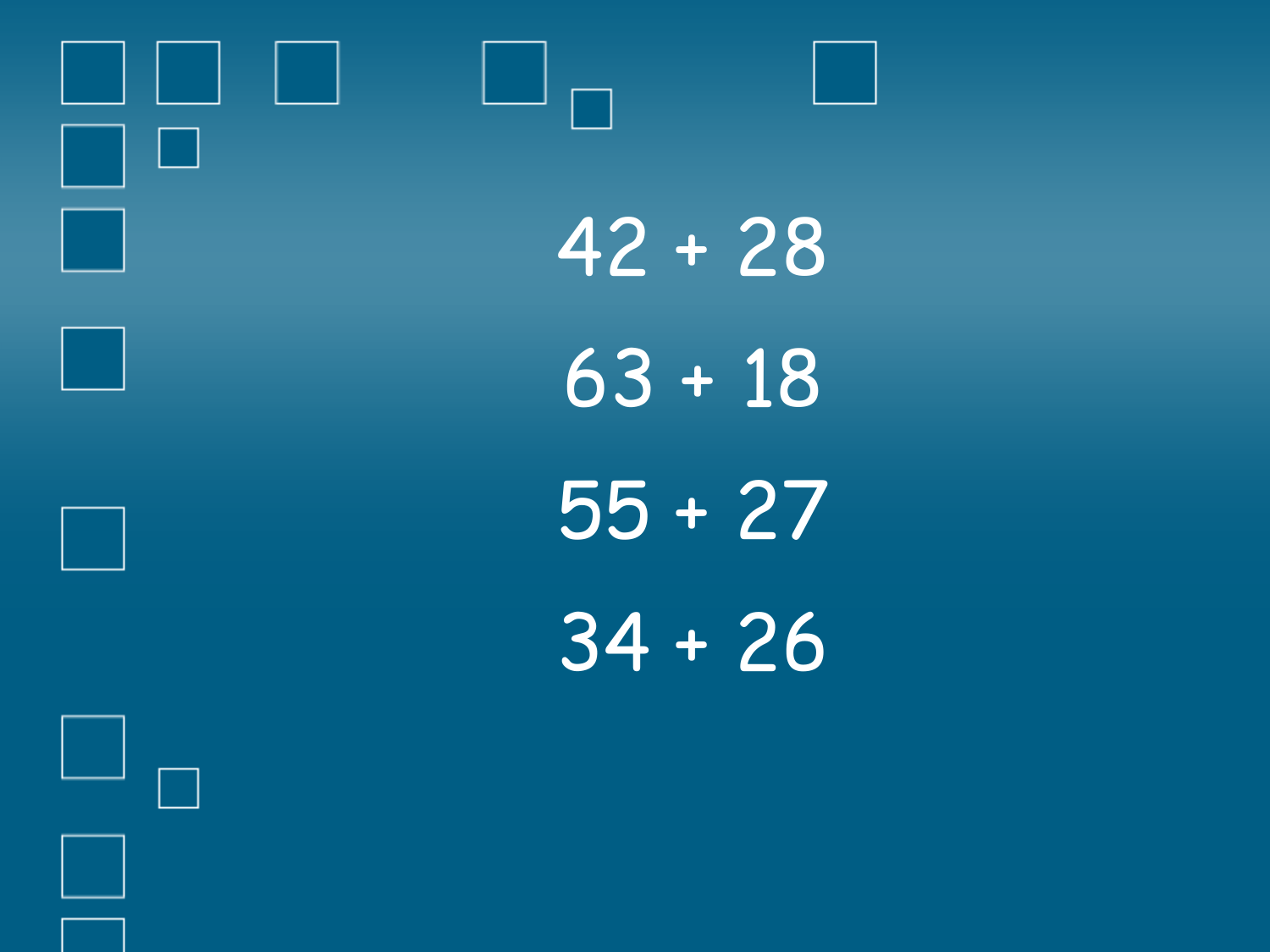

42 + 28
63 + 18
55 + 27
34 + 26